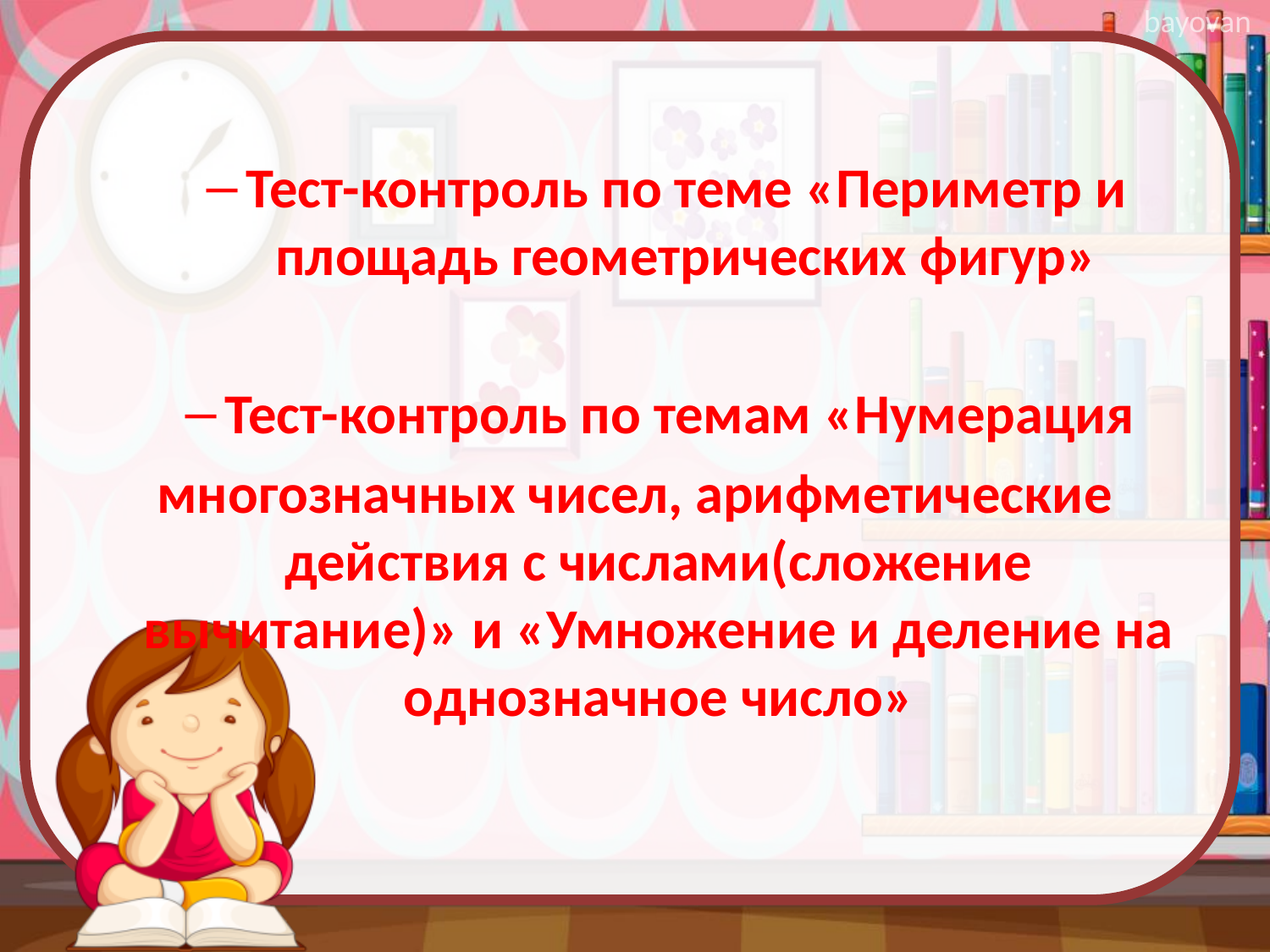

Тест-контроль по теме «Периметр и площадь геометрических фигур»

Тест-контроль по темам «Нумерация
многозначных чисел, арифметические действия с числами(сложение вычитание)» и «Умножение и деление на однозначное число»